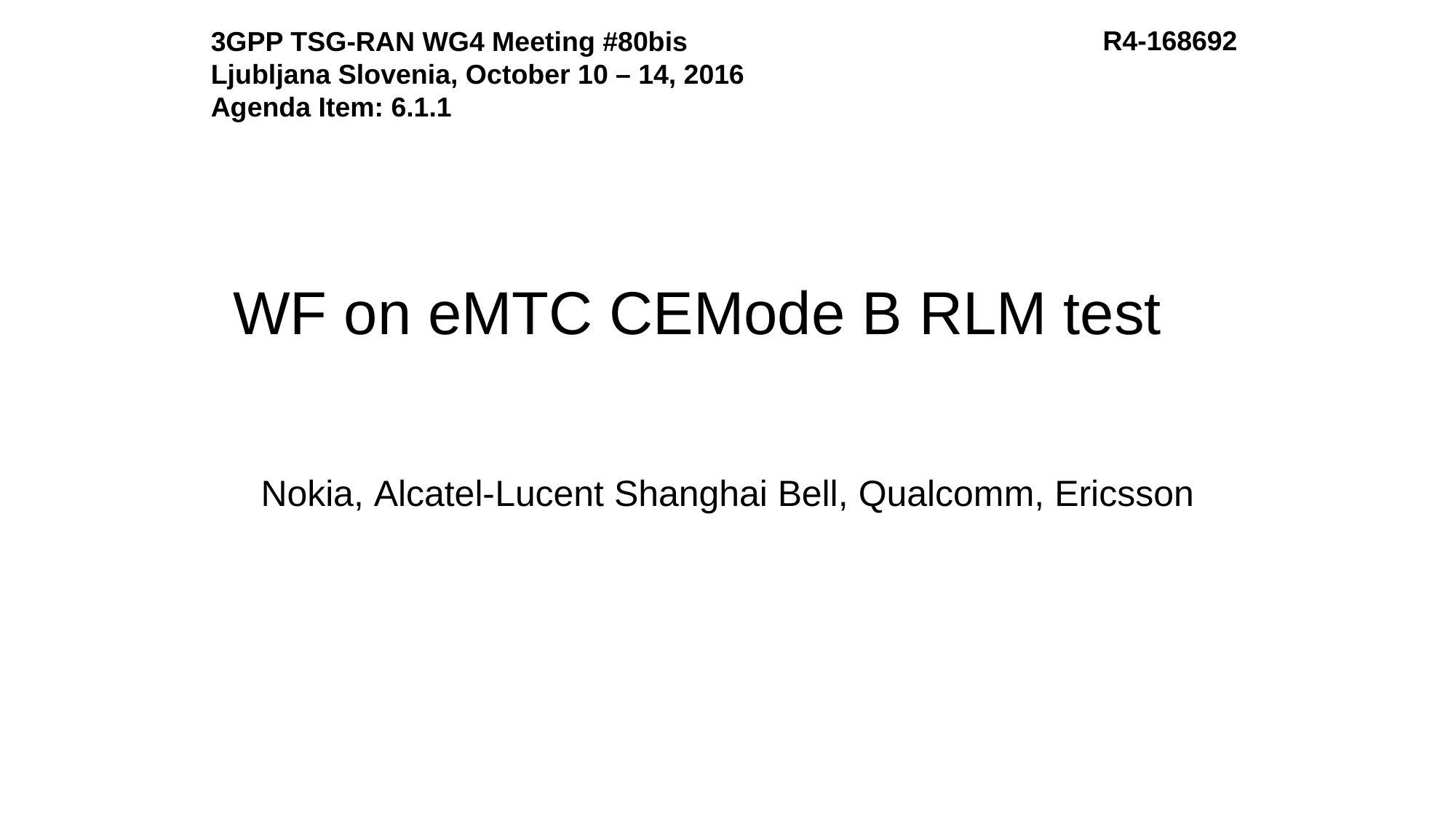

3GPP TSG-RAN WG4 Meeting #80bis
Ljubljana Slovenia, October 10 – 14, 2016
Agenda Item: 6.1.1
R4-168692
# WF on eMTC CEMode B RLM test
Nokia, Alcatel-Lucent Shanghai Bell, Qualcomm, Ericsson